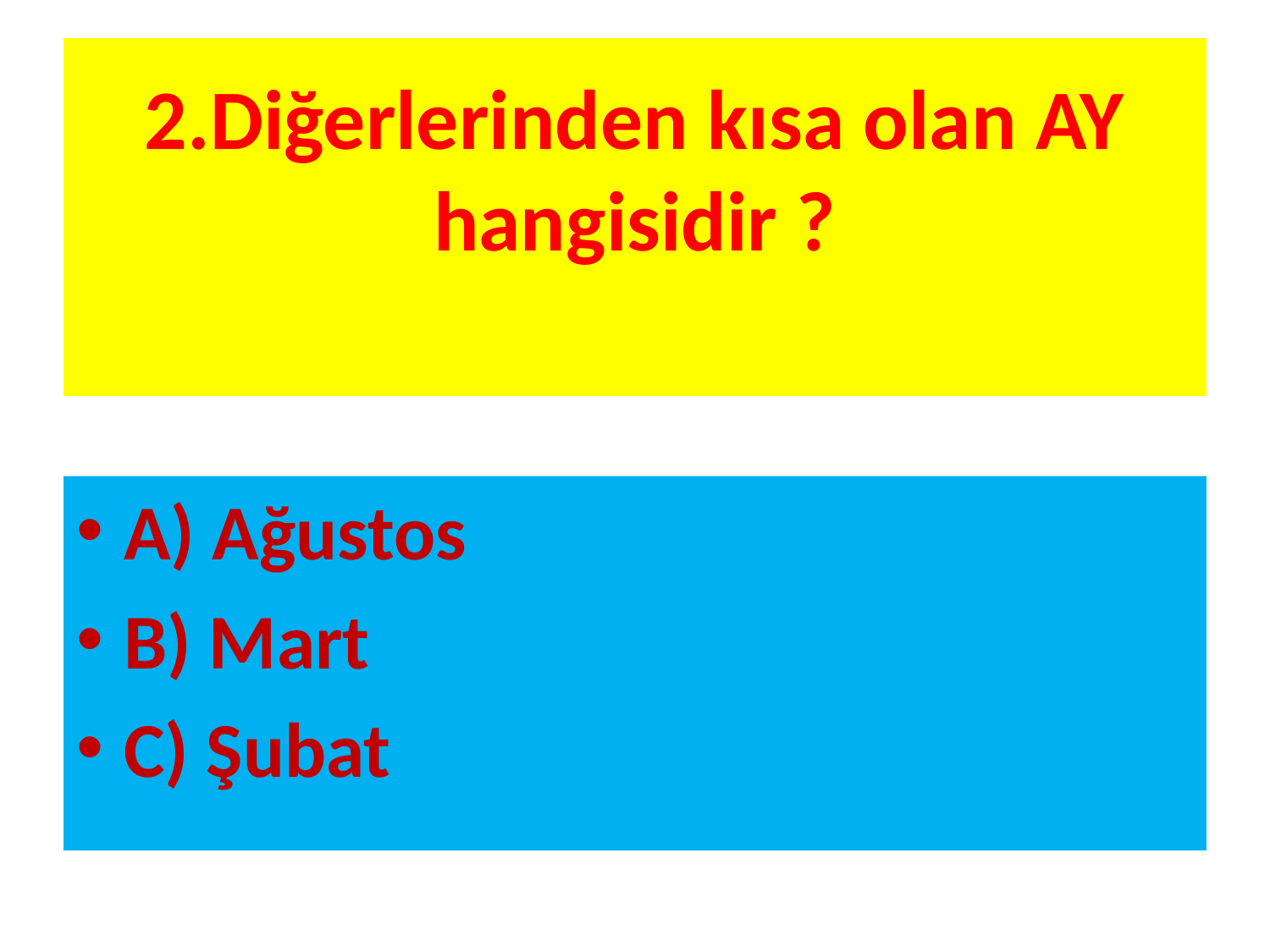

# 2.Diğerlerinden kısa olan AY hangisidir ?
A) Ağustos
B) Mart
C) Şubat